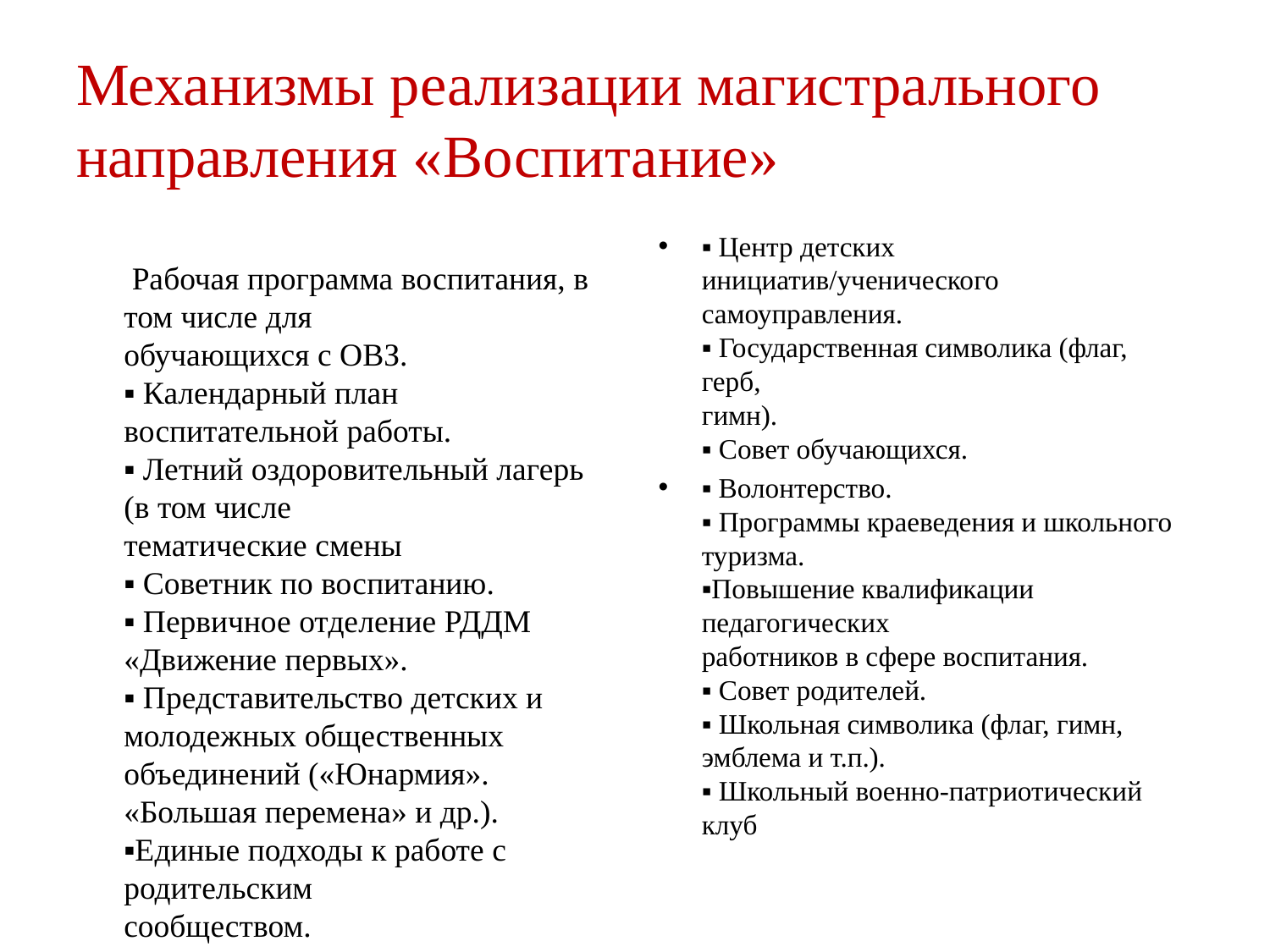

# Механизмы реализации магистрального направления «Воспитание»
 Рабочая программа воспитания, в том числе для
обучающихся с ОВЗ.
▪ Календарный план воспитательной работы.
▪ Летний оздоровительный лагерь (в том числе
тематические смены
▪ Советник по воспитанию.
▪ Первичное отделение РДДМ «Движение первых».
▪ Представительство детских и молодежных общественных
объединений («Юнармия». «Большая перемена» и др.).
▪Единые подходы к работе с родительским
сообществом.
▪ Центр детских инициатив/ученического самоуправления.
▪ Государственная символика (флаг, герб,
гимн).
▪ Совет обучающихся.
▪ Волонтерство.
▪ Программы краеведения и школьного
туризма.
▪Повышение квалификации педагогических
работников в сфере воспитания.
▪ Совет родителей.
▪ Школьная символика (флаг, гимн, эмблема и т.п.).
▪ Школьный военно-патриотический клуб